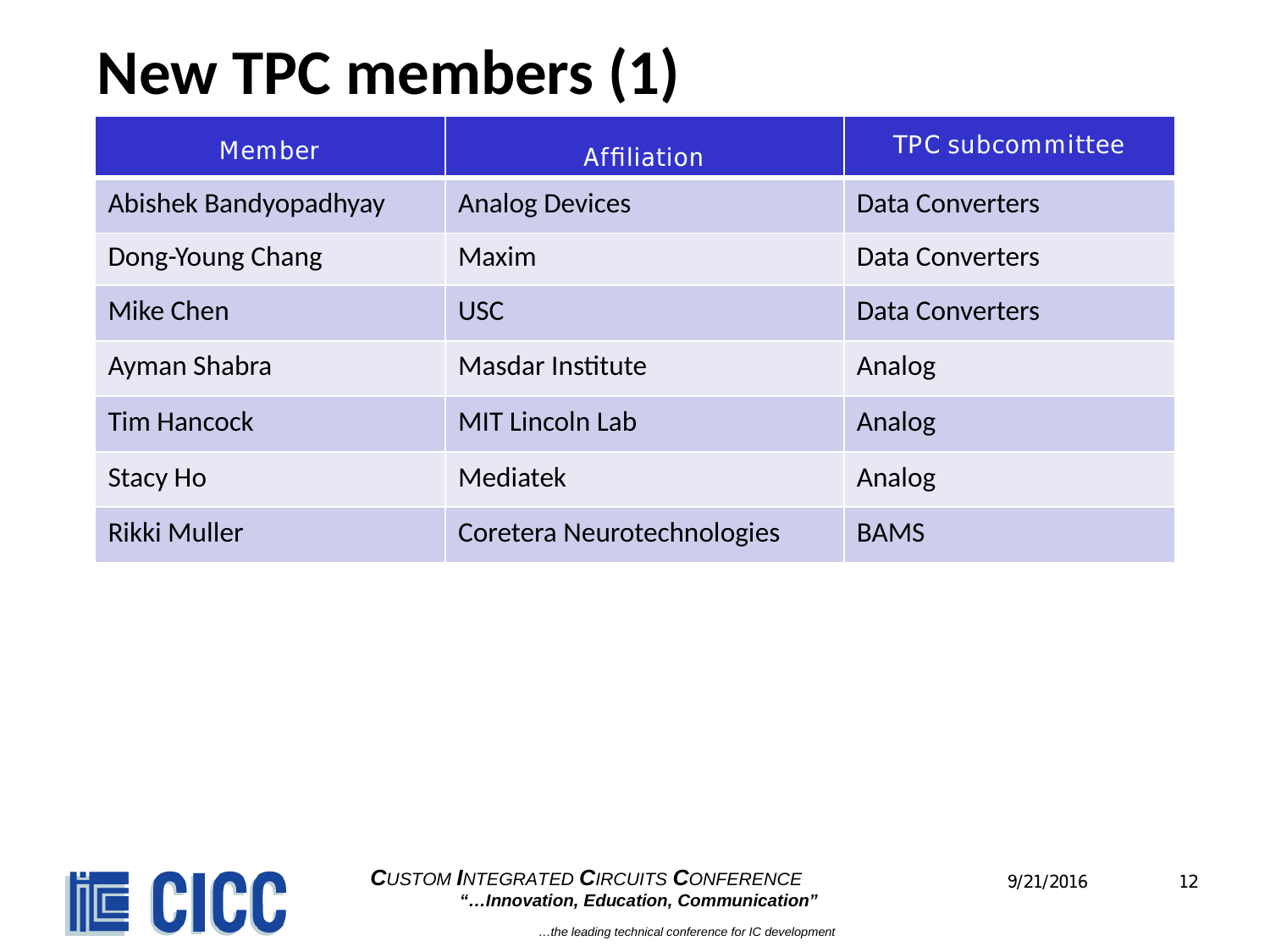

# New TPC members (1)
| Member | Affiliation | TPC subcommittee |
| --- | --- | --- |
| Abishek Bandyopadhyay | Analog Devices | Data Converters |
| Dong-Young Chang | Maxim | Data Converters |
| Mike Chen | USC | Data Converters |
| Ayman Shabra | Masdar Institute | Analog |
| Tim Hancock | MIT Lincoln Lab | Analog |
| Stacy Ho | Mediatek | Analog |
| Rikki Muller | Coretera Neurotechnologies | BAMS |